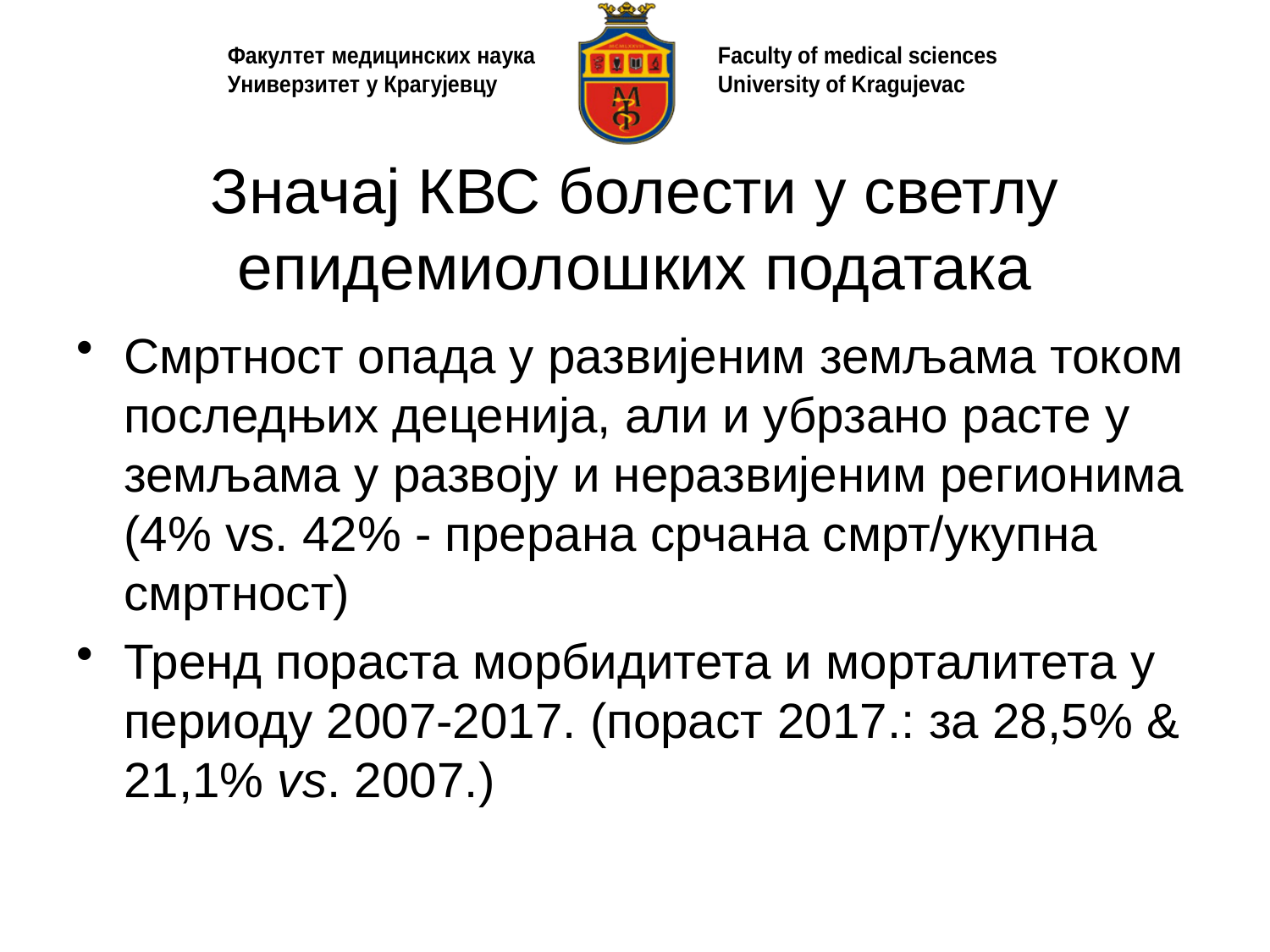

# Значај КВС болести у светлу епидемиолошких података
Смртност опада у развијеним земљама током последњих деценија, али и убрзано расте у земљама у развоју и неразвијеним регионима (4% vs. 42% - прерана срчана смрт/укупна смртност)
Тренд пораста морбидитета и морталитета у периоду 2007-2017. (пораст 2017.: за 28,5% & 21,1% vs. 2007.)